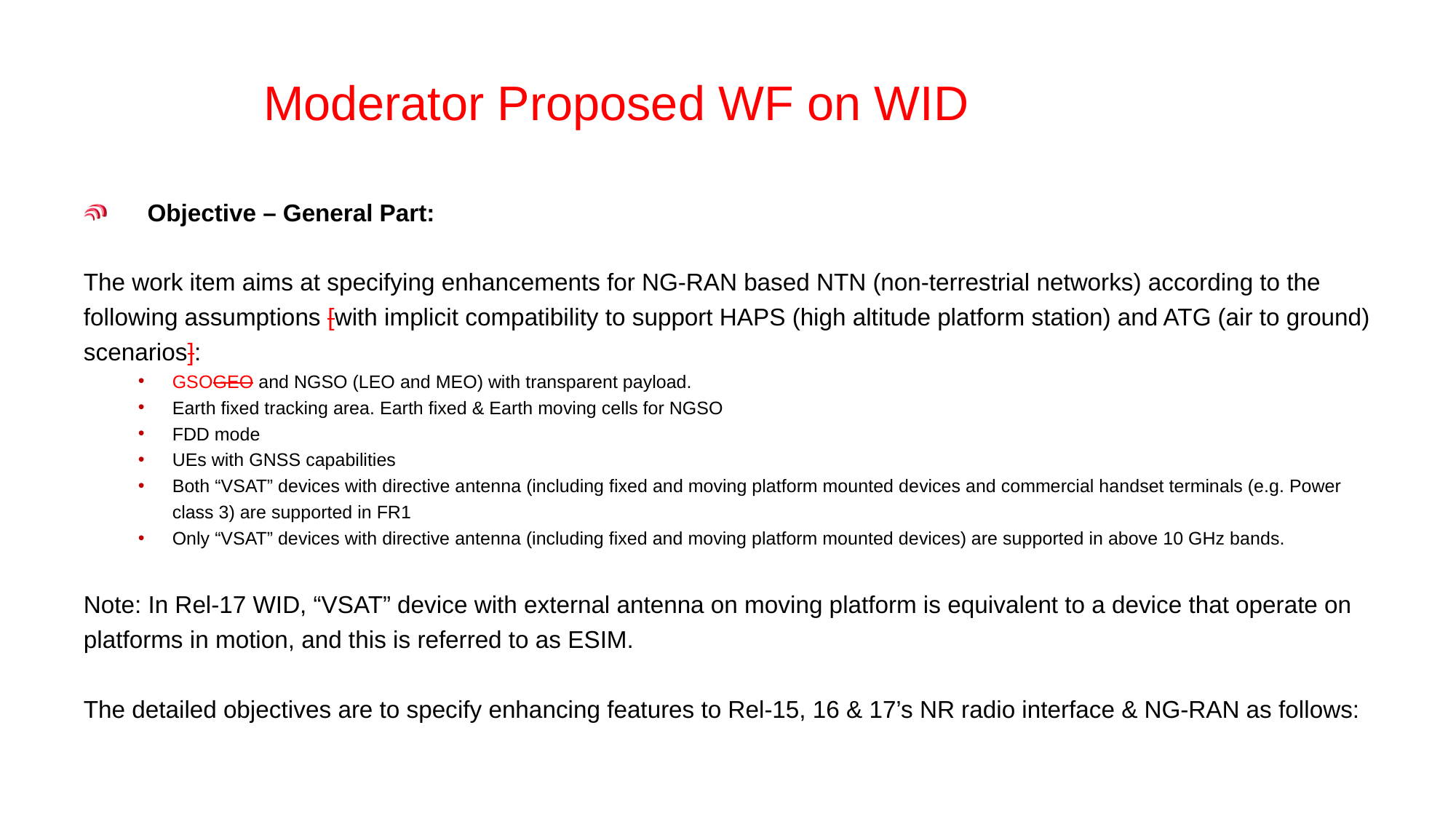

# Moderator Proposed WF on WID
Objective – General Part:

The work item aims at specifying enhancements for NG-RAN based NTN (non-terrestrial networks) according to the following assumptions [with implicit compatibility to support HAPS (high altitude platform station) and ATG (air to ground) scenarios]:
GSOGEO and NGSO (LEO and MEO) with transparent payload.
Earth fixed tracking area. Earth fixed & Earth moving cells for NGSO
FDD mode
UEs with GNSS capabilities
Both “VSAT” devices with directive antenna (including fixed and moving platform mounted devices and commercial handset terminals (e.g. Power class 3) are supported in FR1
Only “VSAT” devices with directive antenna (including fixed and moving platform mounted devices) are supported in above 10 GHz bands.

Note: In Rel-17 WID, “VSAT” device with external antenna on moving platform is equivalent to a device that operate on platforms in motion, and this is referred to as ESIM.

The detailed objectives are to specify enhancing features to Rel-15, 16 & 17’s NR radio interface & NG-RAN as follows: